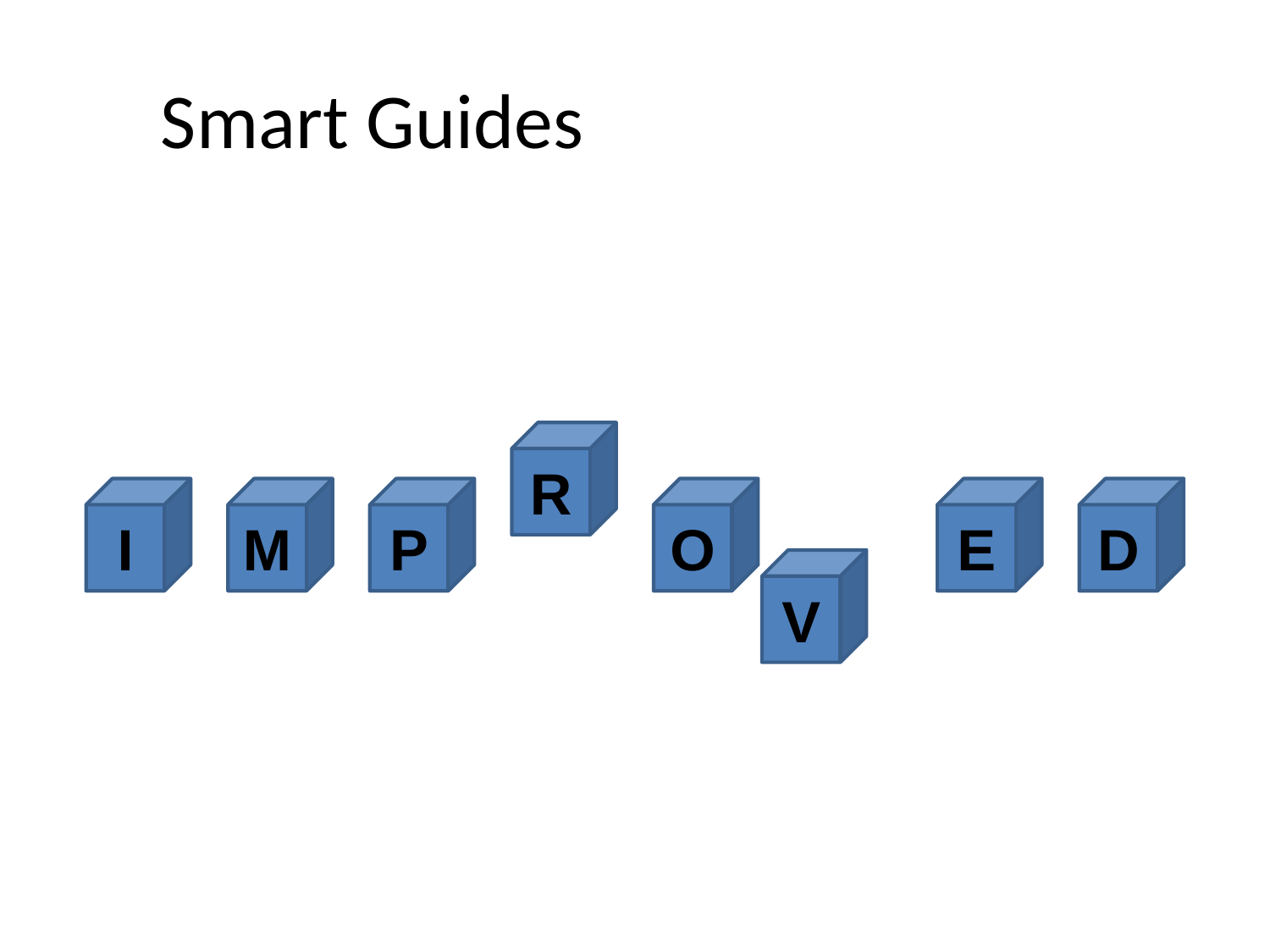

Smart Guides
R
I
M
P
O
E
D
V